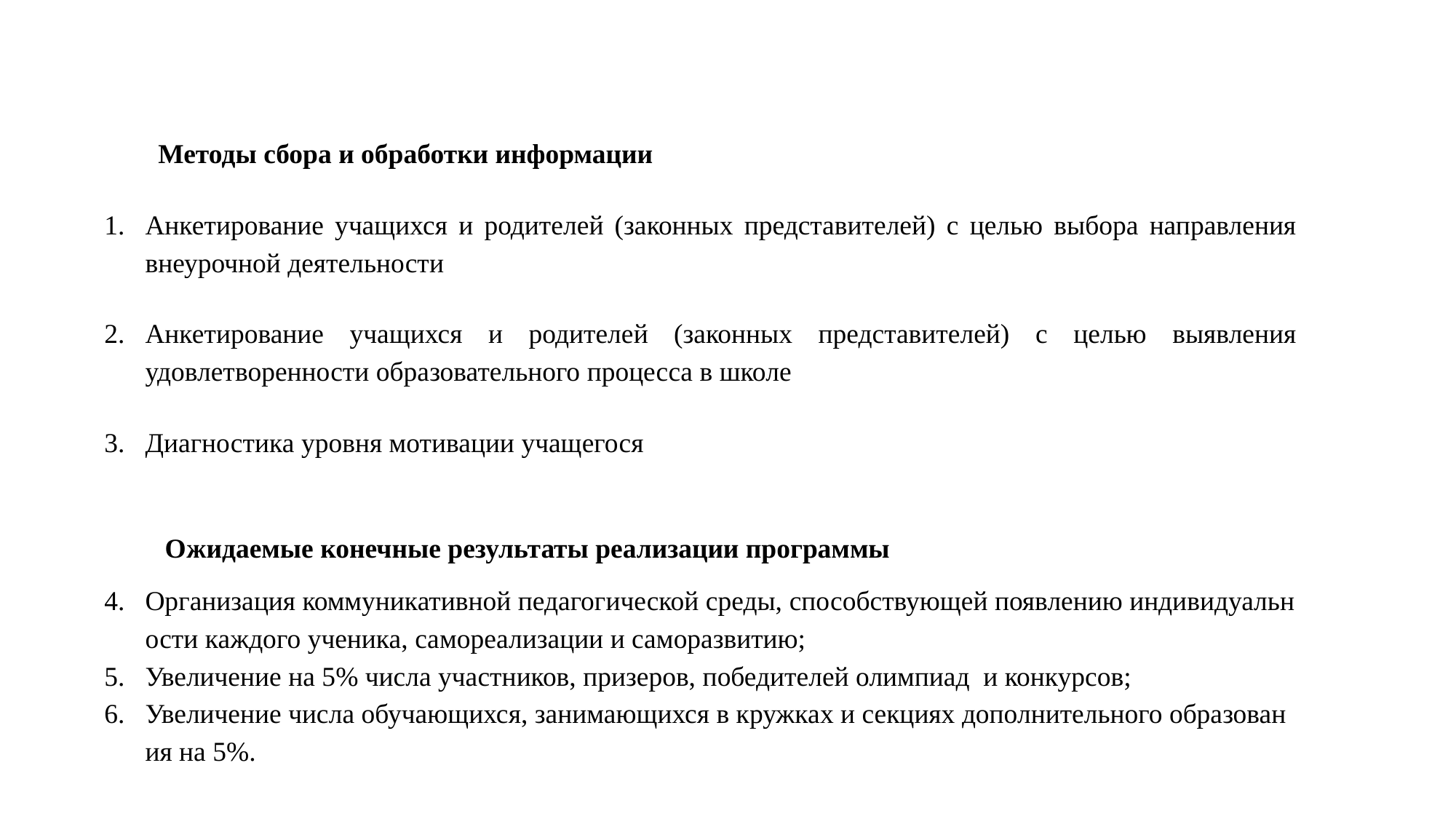

Методы сбора и обработки информации
Анкетирование учащихся и родителей (законных представителей) с целью выбора направления внеурочной деятельности
Анкетирование учащихся и родителей (законных представителей) с целью выявления удовлетворенности образовательного процесса в школе
Диагностика уровня мотивации учащегося

 Ожидаемые конечные результаты реализации программы
Организация коммуникативной педагогической среды, способствующей появлению индивидуальности каждого ученика, самореализации и саморазвитию;
Увеличение на 5% числа участников, призеров, победителей олимпиад  и конкурсов;
Увеличение числа обучающихся, занимающихся в кружках и секциях дополнительного образования на 5%.